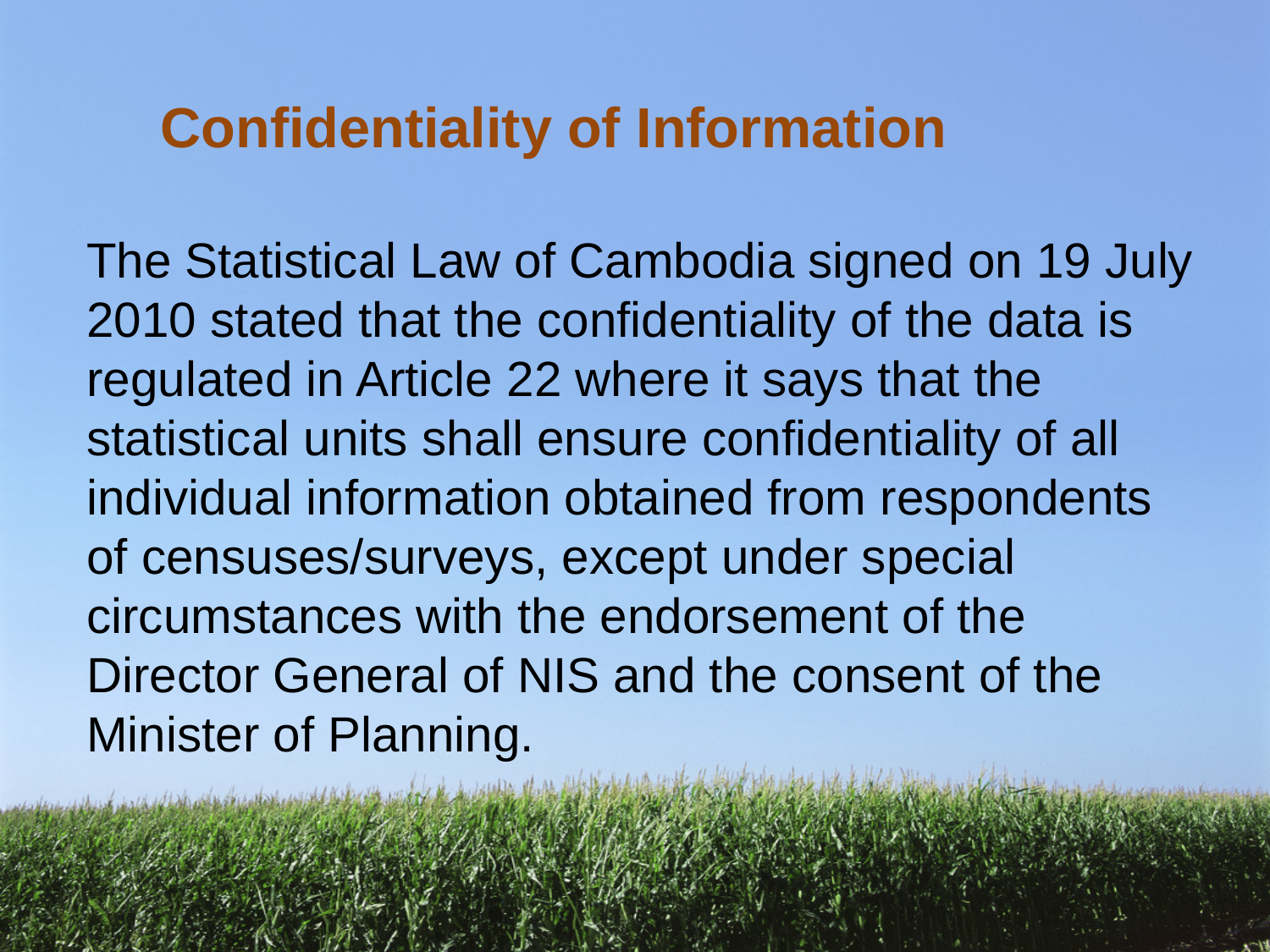

Confidentiality of Information
The Statistical Law of Cambodia signed on 19 July 2010 stated that the confidentiality of the data is regulated in Article 22 where it says that the statistical units shall ensure confidentiality of all individual information obtained from respondents of censuses/surveys, except under special circumstances with the endorsement of the Director General of NIS and the consent of the Minister of Planning.